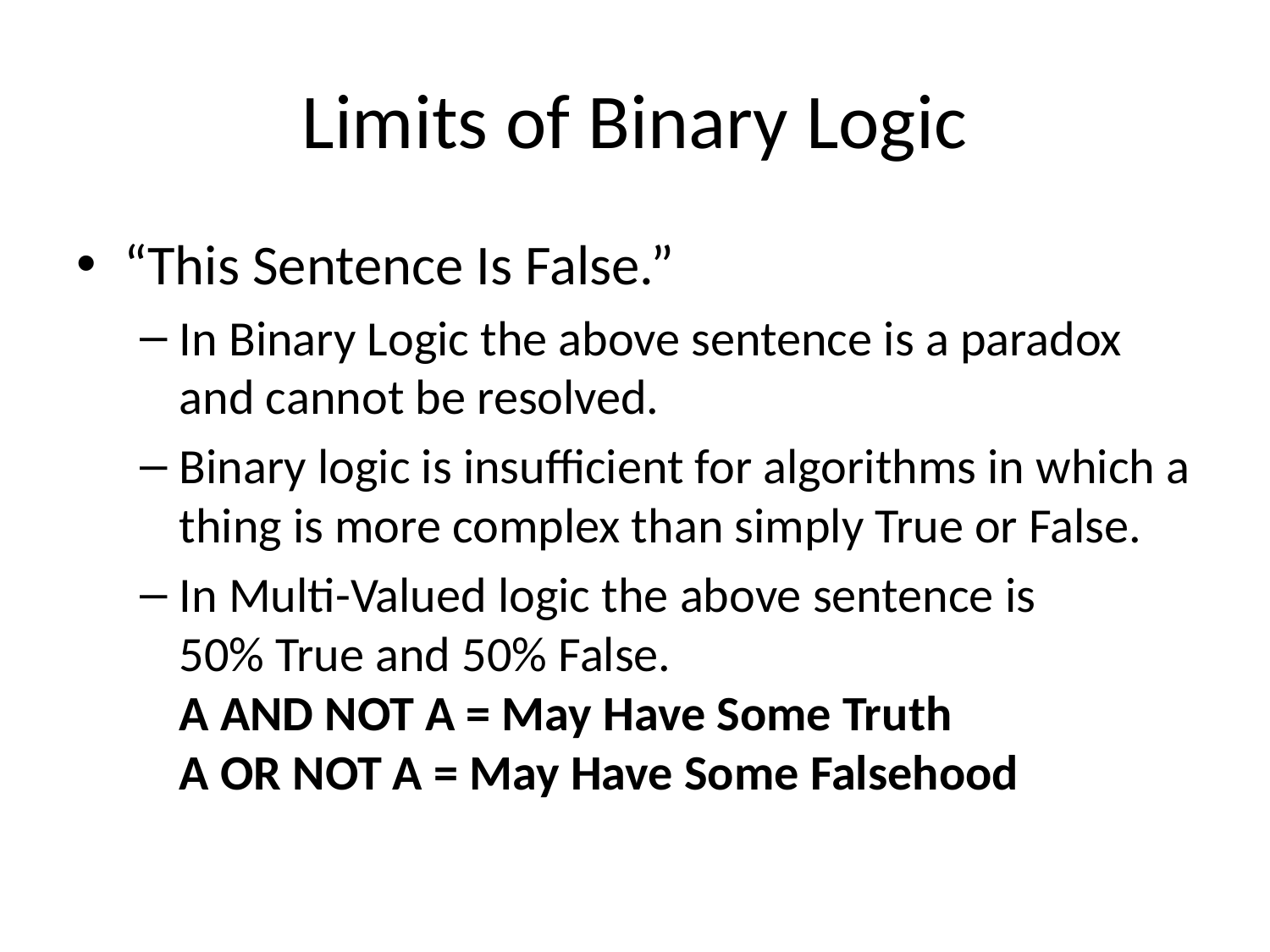

# Limits of Binary Logic
“This Sentence Is False.”
In Binary Logic the above sentence is a paradox and cannot be resolved.
Binary logic is insufficient for algorithms in which a thing is more complex than simply True or False.
In Multi-Valued logic the above sentence is
50% True and 50% False.
A AND NOT A = May Have Some Truth
A OR NOT A = May Have Some Falsehood